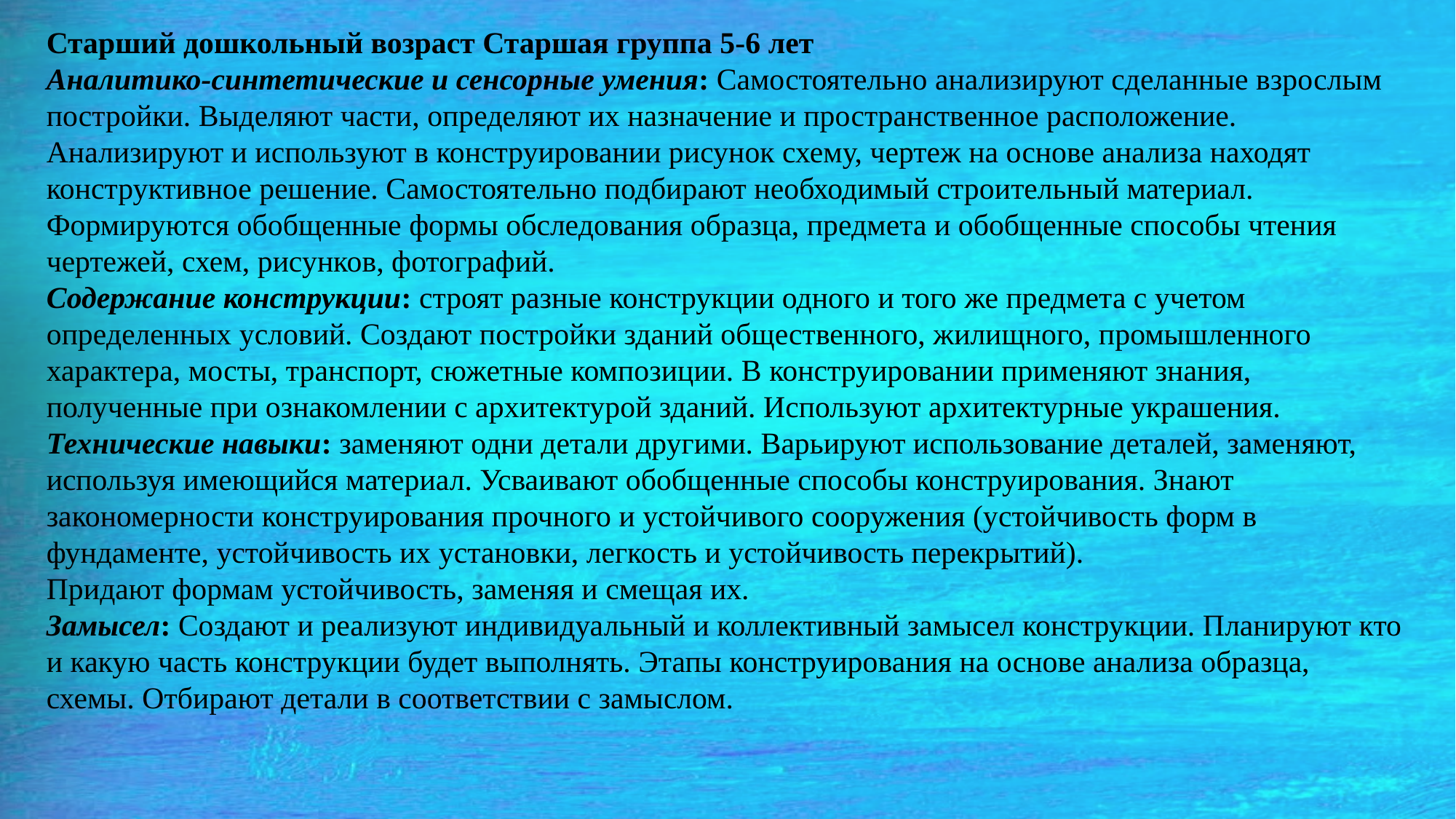

Старший дошкольный возраст Старшая группа 5-6 лет
Аналитико-синтетические и сенсорные умения: Самостоятельно анализируют сделанные взрослым постройки. Выделяют части, определяют их назначение и пространственное расположение. Анализируют и используют в конструировании рисунок схему, чертеж на основе анализа находят конструктивное решение. Самостоятельно подбирают необходимый строительный материал. Формируются обобщенные формы обследования образца, предмета и обобщенные способы чтения чертежей, схем, рисунков, фотографий.
Содержание конструкции: строят разные конструкции одного и того же предмета с учетом определенных условий. Создают постройки зданий общественного, жилищного, промышленного характера, мосты, транспорт, сюжетные композиции. В конструировании применяют знания, полученные при ознакомлении с архитектурой зданий. Используют архитектурные украшения.
Технические навыки: заменяют одни детали другими. Варьируют использование деталей, заменяют, используя имеющийся материал. Усваивают обобщенные способы конструирования. Знают закономерности конструирования прочного и устойчивого сооружения (устойчивость форм в фундаменте, устойчивость их установки, легкость и устойчивость перекрытий).
Придают формам устойчивость, заменяя и смещая их.
Замысел: Создают и реализуют индивидуальный и коллективный замысел конструкции. Планируют кто и какую часть конструкции будет выполнять. Этапы конструирования на основе анализа образца,
схемы. Отбирают детали в соответствии с замыслом.